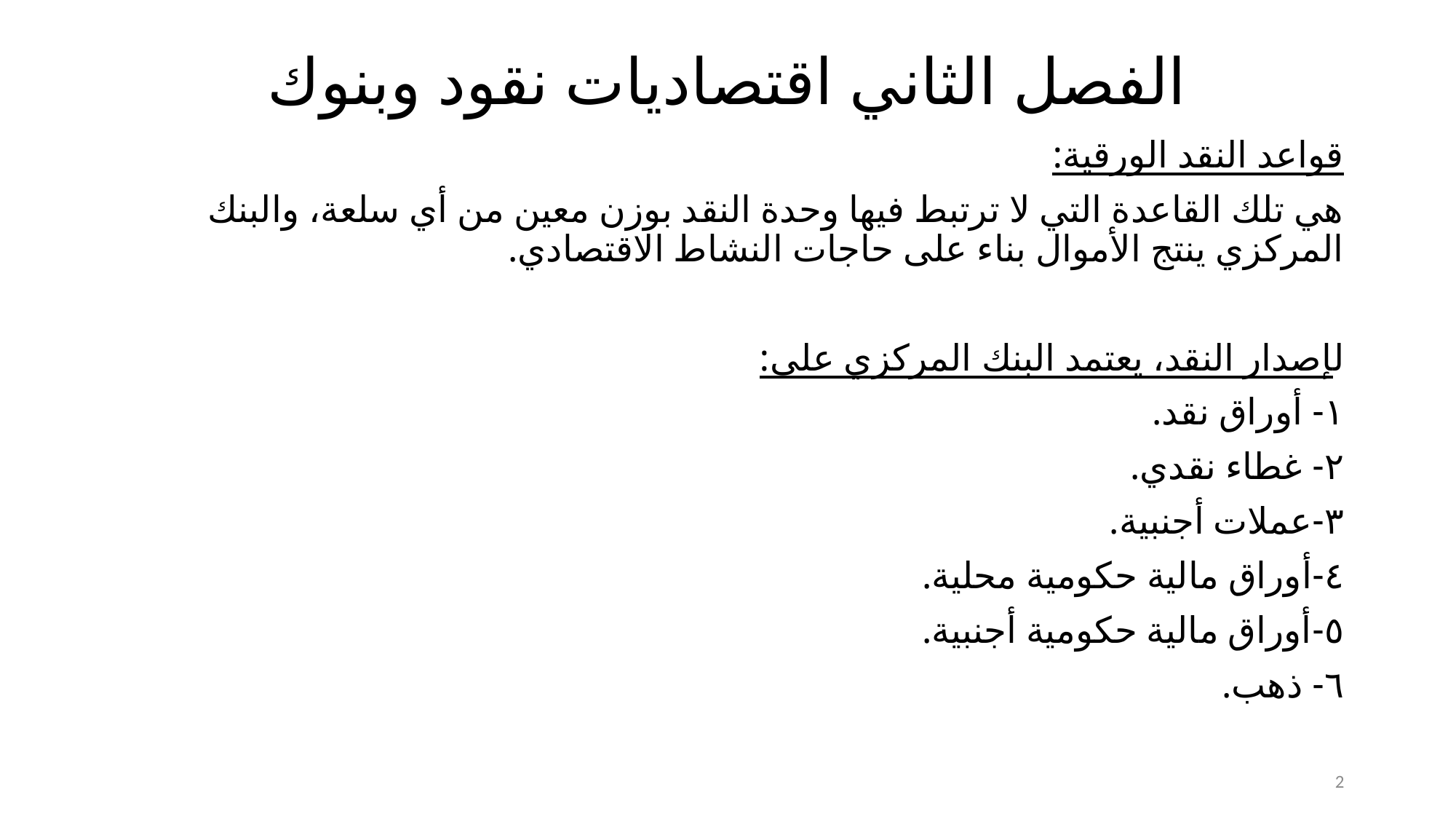

# الفصل الثاني اقتصاديات نقود وبنوك
قواعد النقد الورقية:
هي تلك القاعدة التي لا ترتبط فيها وحدة النقد بوزن معين من أي سلعة، والبنك المركزي ينتج الأموال بناء على حاجات النشاط الاقتصادي.

لإصدار النقد، يعتمد البنك المركزي على:
١- أوراق نقد.
٢- غطاء نقدي.
٣-عملات أجنبية.
٤-أوراق مالية حكومية محلية.
٥-أوراق مالية حكومية أجنبية.
٦- ذهب.
2